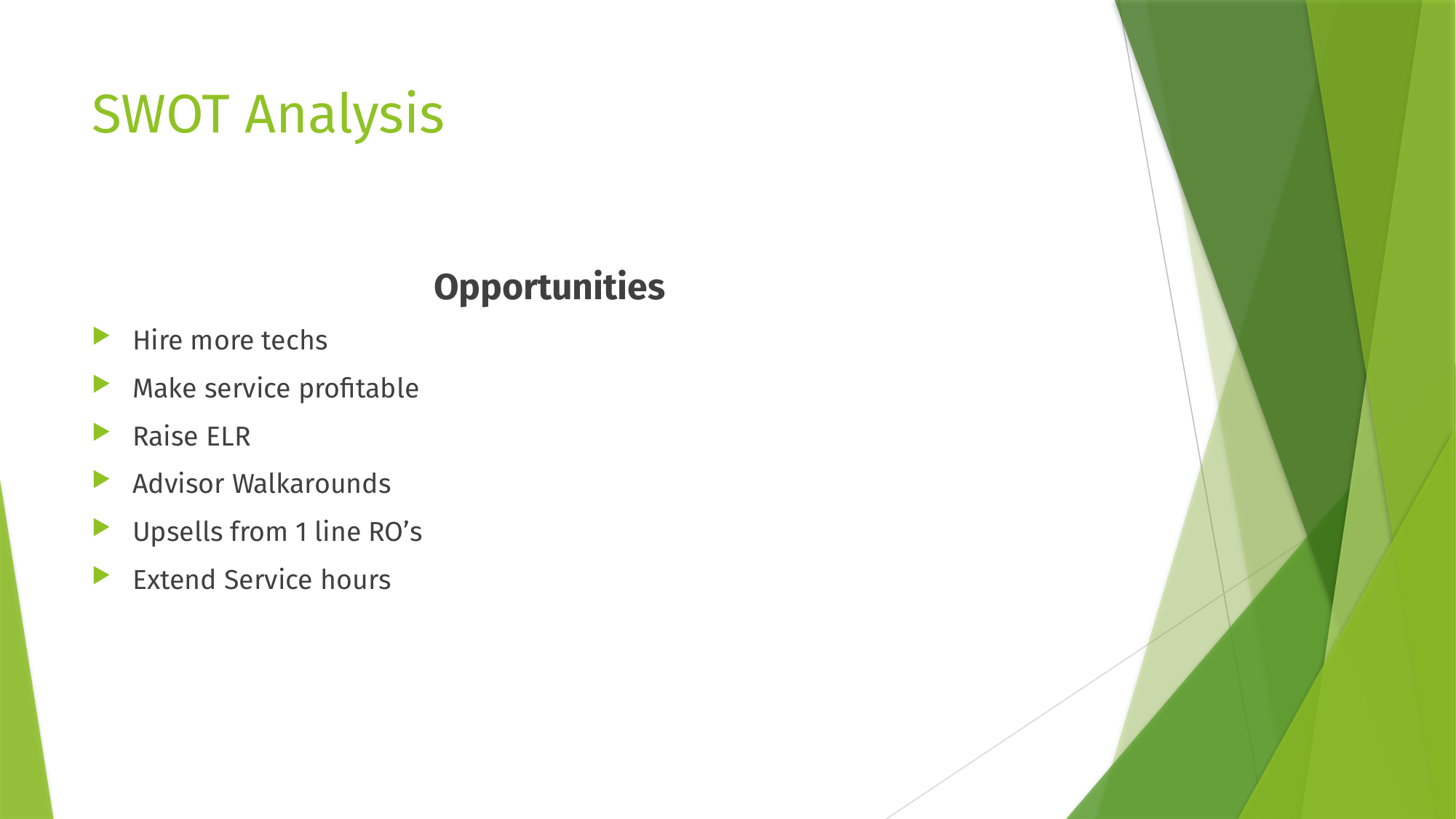

# SWOT Analysis
                                               Opportunities
Hire more techs
Make service profitable
Raise ELR
Advisor Walkarounds
Upsells from 1 line RO’s
Extend Service hours